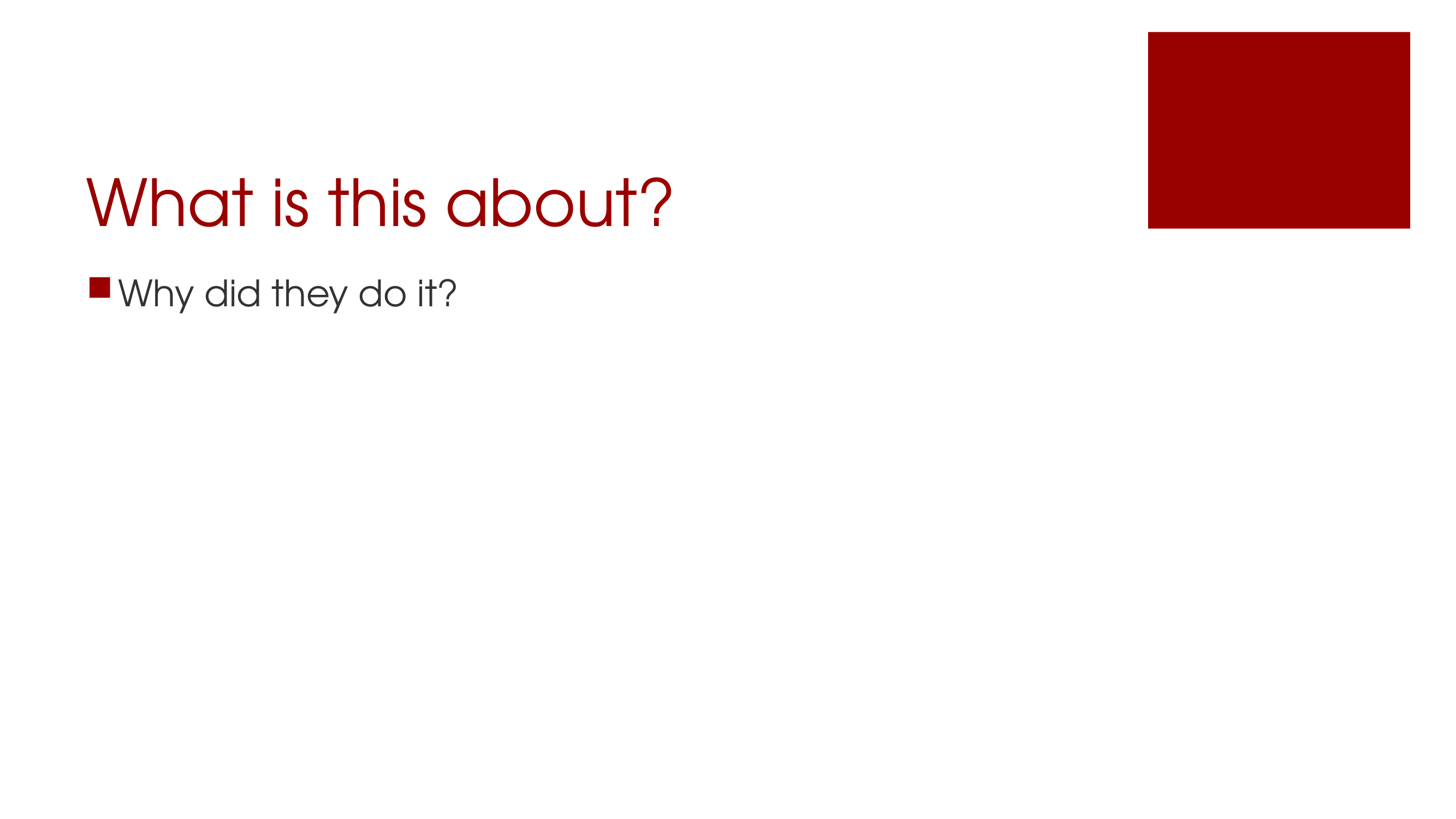

# What is this about?
Why did they do it?